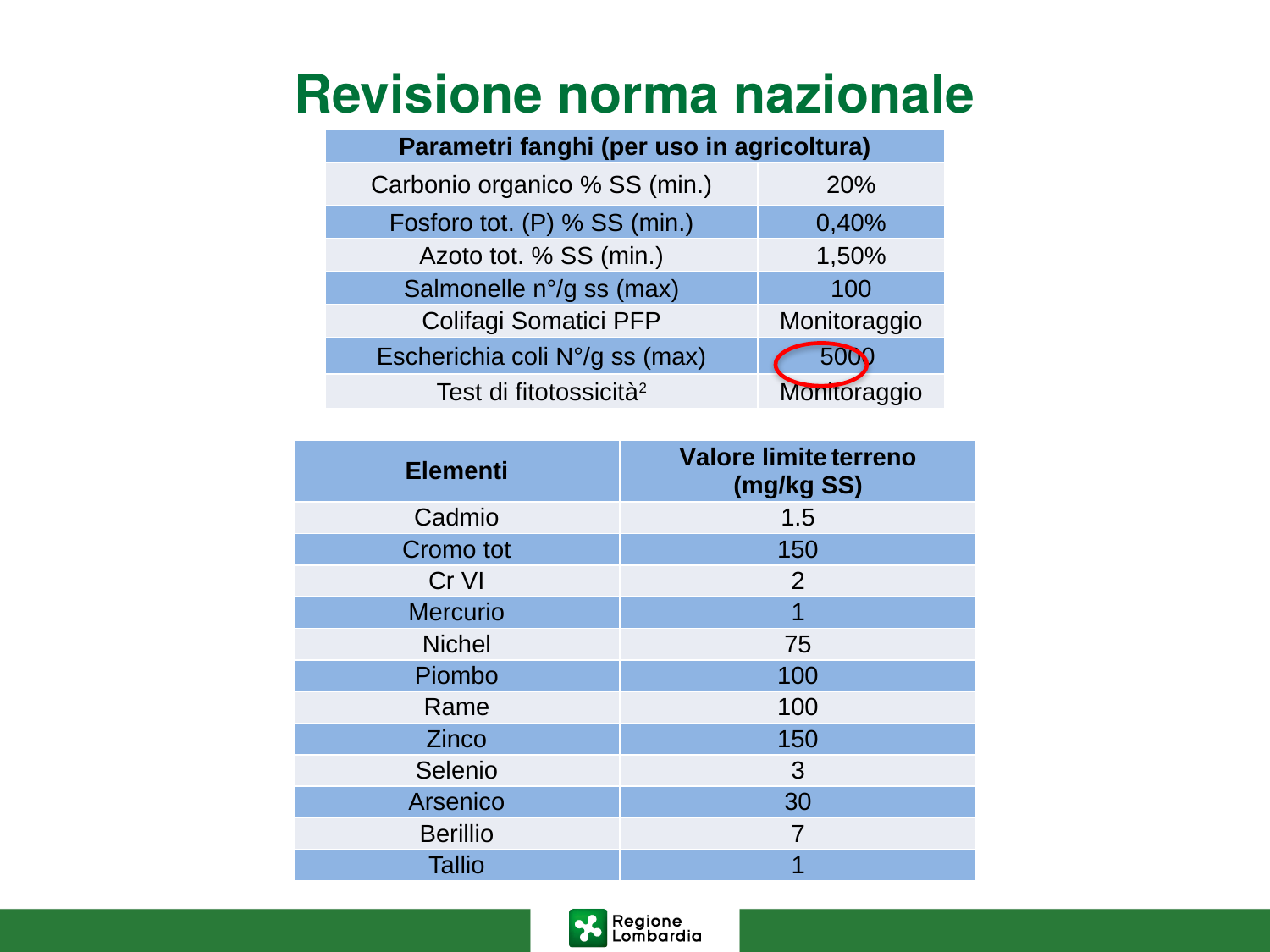

# Revisione norma nazionale
| Parametri fanghi (per uso in agricoltura) |  |
| --- | --- |
| Carbonio organico % SS (min.) | 20% |
| Fosforo tot. (P) % SS (min.) | 0,40% |
| Azoto tot. % SS (min.) | 1,50% |
| Salmonelle n°/g ss (max) | 100 |
| Colifagi Somatici PFP | Monitoraggio |
| Escherichia coli N°/g ss (max) | 5000 |
| Test di fitotossicità2 | Monitoraggio |

| Elementi | valore limite terreno (mg/kg SS) |
| --- | --- |
| Cadmio | 1.5 |
| Cromo tot | 150 |
| Cr VI | 2 |
| Mercurio | 1 |
| Nichel | 75 |
| Piombo | 100 |
| Rame | 100 |
| Zinco | 150 |
| Selenio | 3 |
| Arsenico | 30 |
| Berillio | 7 |
| Tallio | 1 |